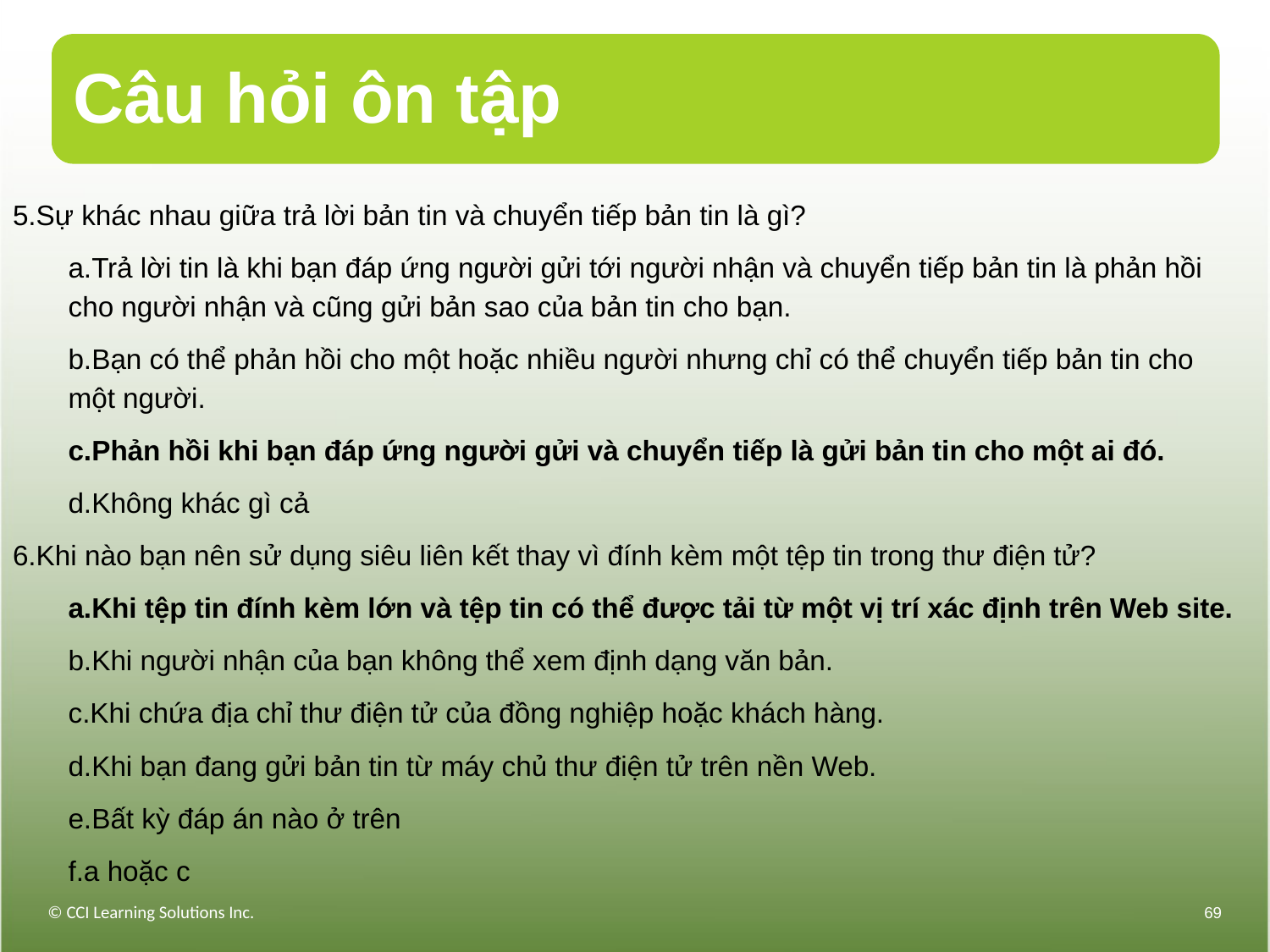

# Câu hỏi ôn tập
5.Sự khác nhau giữa trả lời bản tin và chuyển tiếp bản tin là gì?
a.Trả lời tin là khi bạn đáp ứng người gửi tới người nhận và chuyển tiếp bản tin là phản hồi cho người nhận và cũng gửi bản sao của bản tin cho bạn.
b.Bạn có thể phản hồi cho một hoặc nhiều người nhưng chỉ có thể chuyển tiếp bản tin cho một người.
c.Phản hồi khi bạn đáp ứng người gửi và chuyển tiếp là gửi bản tin cho một ai đó.
d.Không khác gì cả
6.Khi nào bạn nên sử dụng siêu liên kết thay vì đính kèm một tệp tin trong thư điện tử?
a.Khi tệp tin đính kèm lớn và tệp tin có thể được tải từ một vị trí xác định trên Web site.
b.Khi người nhận của bạn không thể xem định dạng văn bản.
c.Khi chứa địa chỉ thư điện tử của đồng nghiệp hoặc khách hàng.
d.Khi bạn đang gửi bản tin từ máy chủ thư điện tử trên nền Web.
e.Bất kỳ đáp án nào ở trên
f.a hoặc c
© CCI Learning Solutions Inc.
69